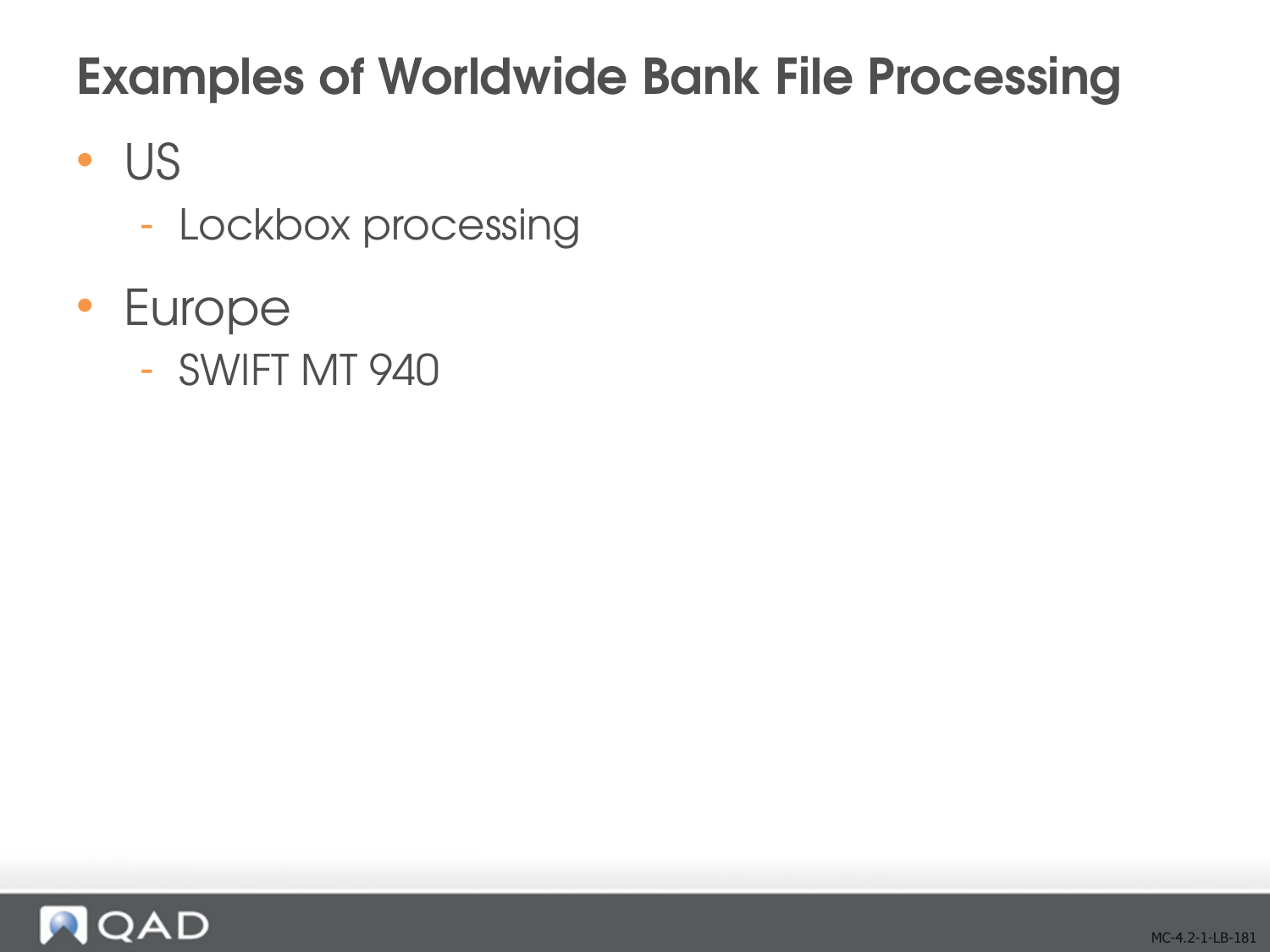

# Examples of Worldwide Bank File Processing
US
Lockbox processing
Europe
SWIFT MT 940

MC-4.2-1-LB-181